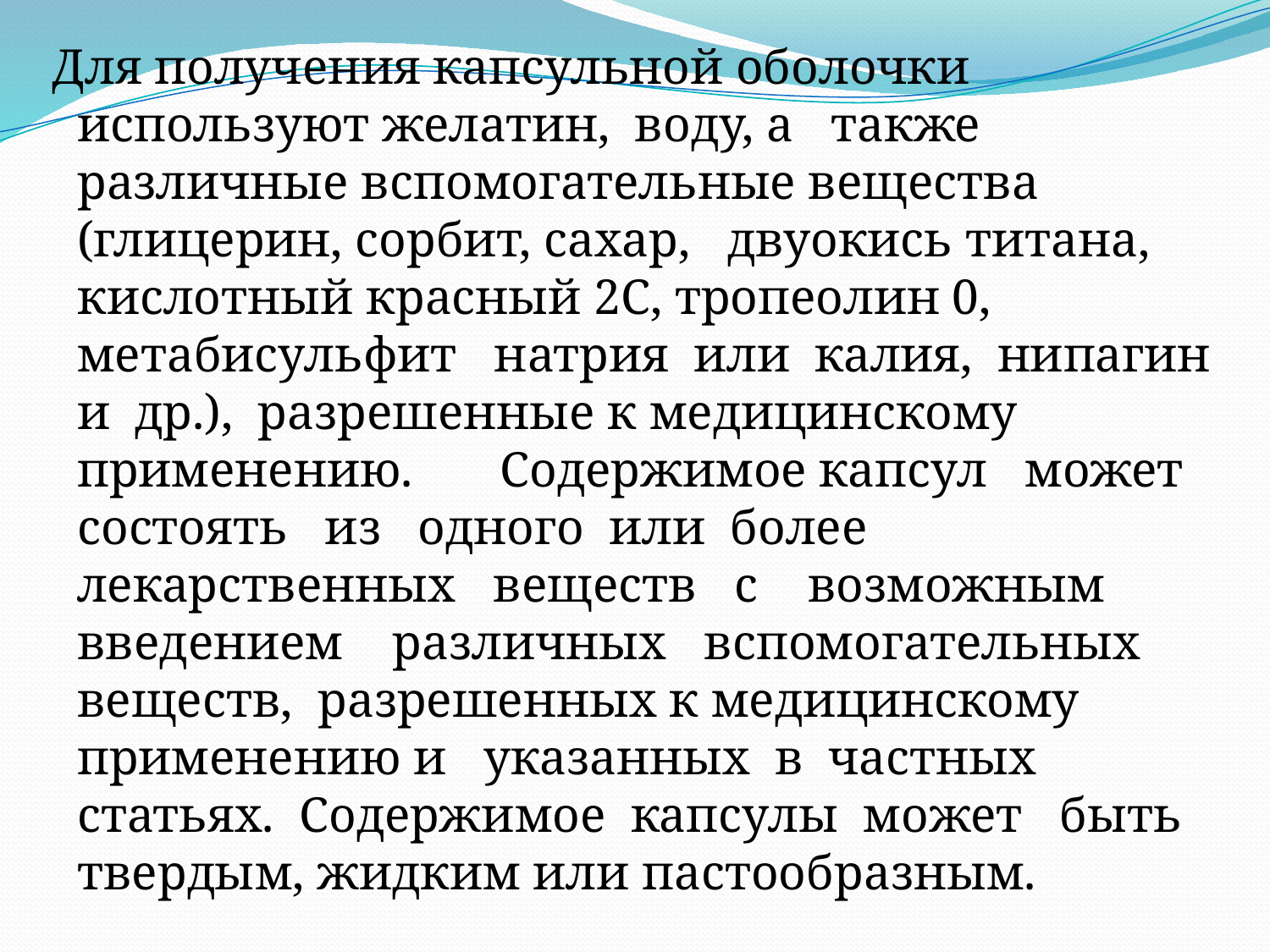

Для получения капсульной оболочки используют желатин,  воду, а   также различные вспомогательные вещества (глицерин, сорбит, сахар,   двуокись титана,  кислотный красный 2С, тропеолин 0, метабисульфит   натрия  или  калия,  нипагин  и  др.),  разрешенные к медицинскому   применению.       Содержимое капсул   может   состоять   из   одного  или  более   лекарственных   веществ   с    возможным    введением    различных   вспомогательных  веществ,  разрешенных к медицинскому применению и   указанных  в  частных  статьях.  Содержимое  капсулы  может   быть   твердым, жидким или пастообразным.
#